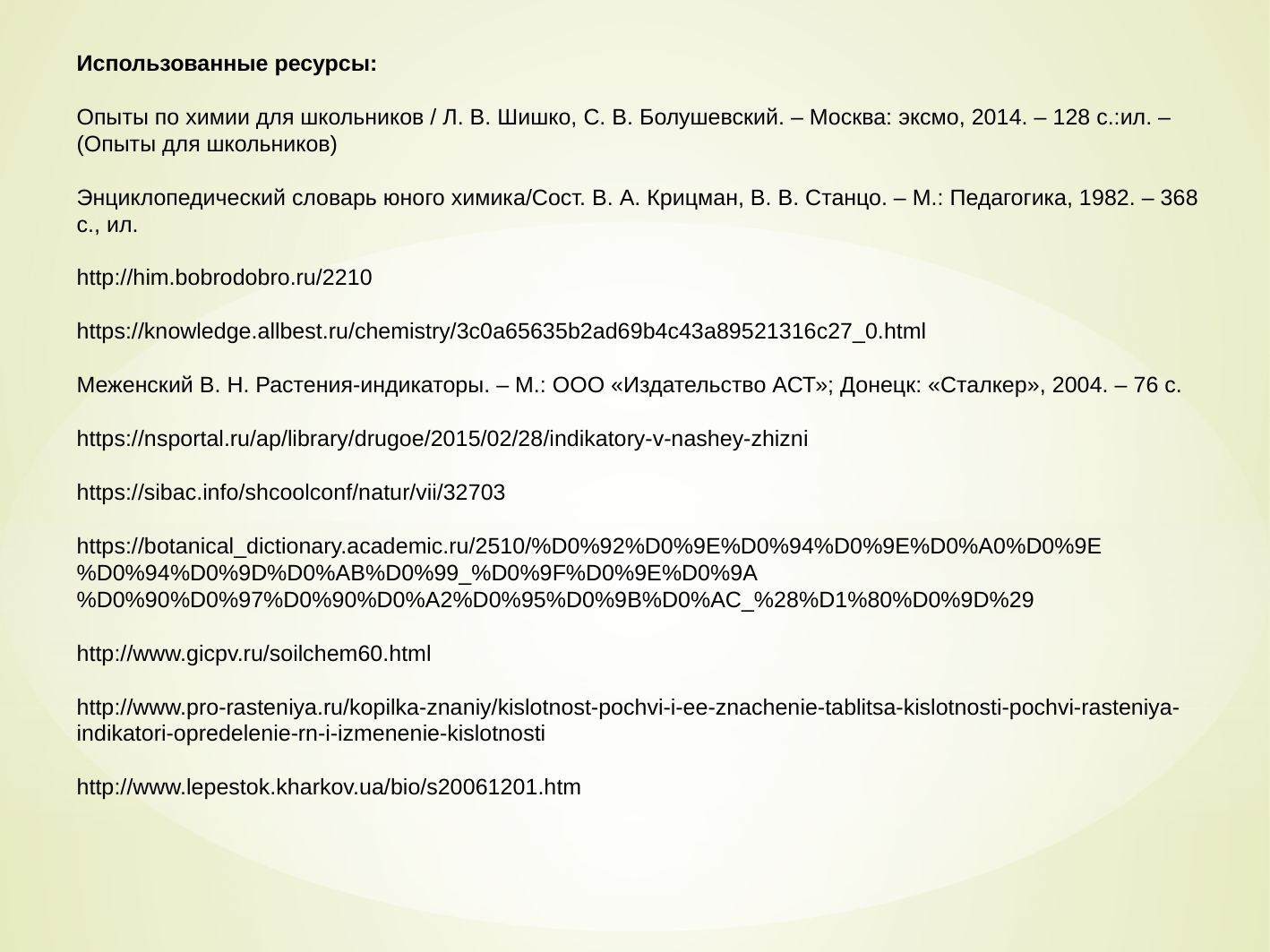

Использованные ресурсы:

Опыты по химии для школьников / Л. В. Шишко, С. В. Болушевский. – Москва: эксмо, 2014. – 128 с.:ил. – (Опыты для школьников)

Энциклопедический словарь юного химика/Сост. В. А. Крицман, В. В. Станцо. – М.: Педагогика, 1982. – 368 с., ил.

http://him.bobrodobro.ru/2210

https://knowledge.allbest.ru/chemistry/3c0a65635b2ad69b4c43a89521316c27_0.html

Меженский В. Н. Растения-индикаторы. – М.: ООО «Издательство АСТ»; Донецк: «Сталкер», 2004. – 76 с.

https://nsportal.ru/ap/library/drugoe/2015/02/28/indikatory-v-nashey-zhizni

https://sibac.info/shcoolconf/natur/vii/32703

https://botanical_dictionary.academic.ru/2510/%D0%92%D0%9E%D0%94%D0%9E%D0%A0%D0%9E%D0%94%D0%9D%D0%AB%D0%99_%D0%9F%D0%9E%D0%9A%D0%90%D0%97%D0%90%D0%A2%D0%95%D0%9B%D0%AC_%28%D1%80%D0%9D%29

http://www.gicpv.ru/soilchem60.html

http://www.pro-rasteniya.ru/kopilka-znaniy/kislotnost-pochvi-i-ee-znachenie-tablitsa-kislotnosti-pochvi-rasteniya-indikatori-opredelenie-rn-i-izmenenie-kislotnosti

http://www.lepestok.kharkov.ua/bio/s20061201.htm